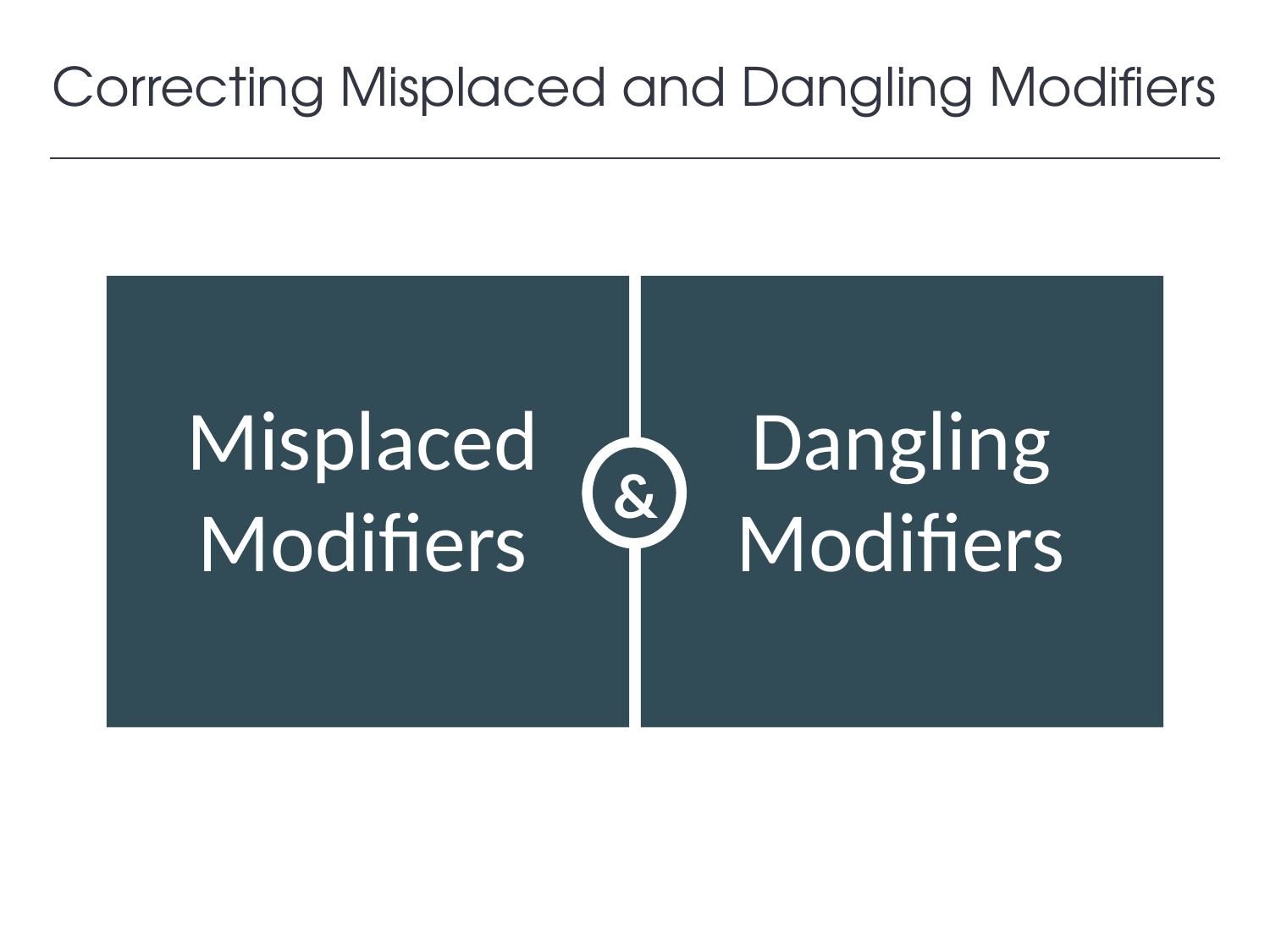

Correcting Misplaced and Dangling Modifiers
HAWKES LEARNING

&
Misplaced Modifiers
Dangling Modifiers